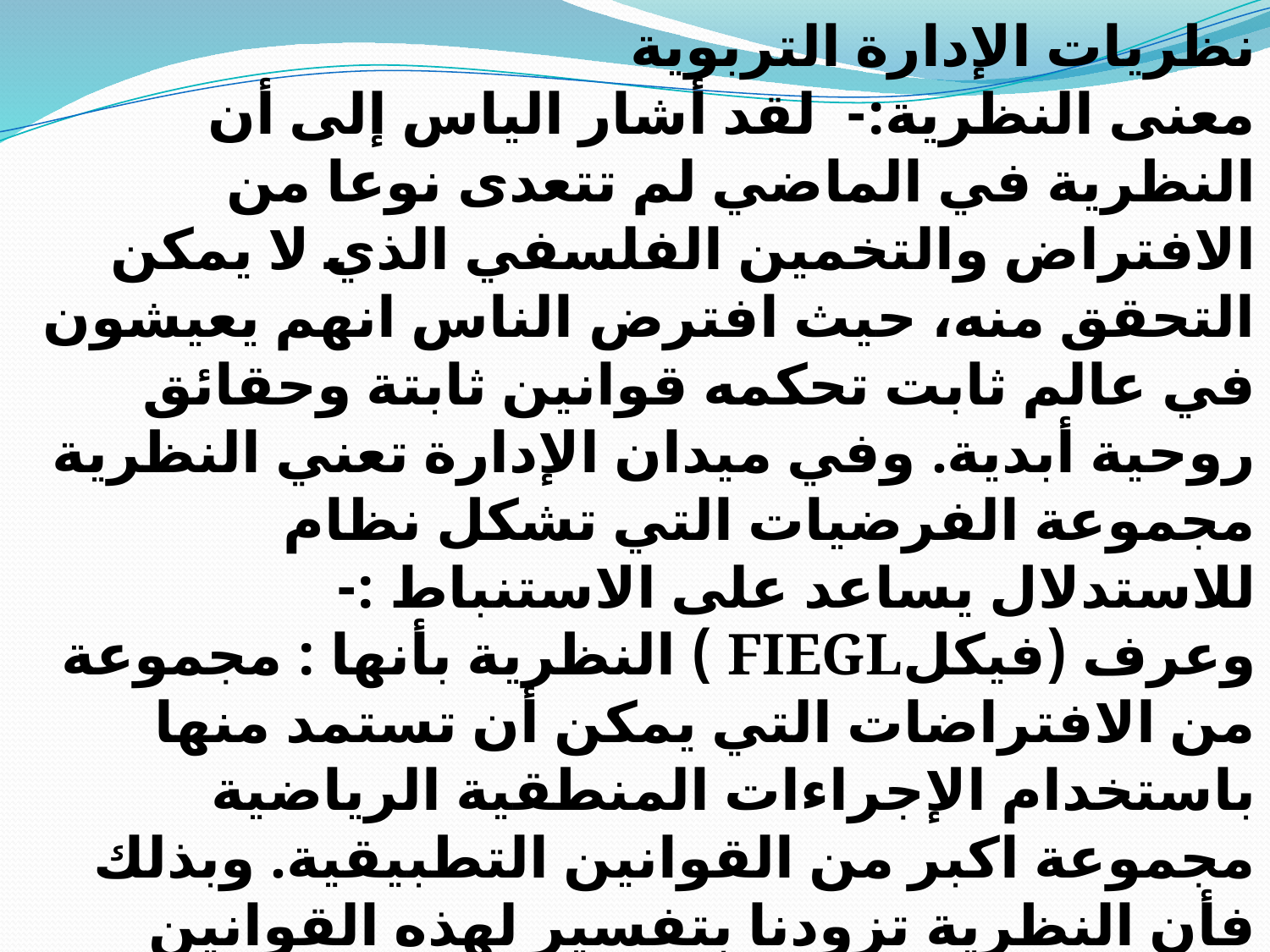

نظريات الإدارة التربوية
معنى النظرية:-  لقد أشار الياس إلى أن النظرية في الماضي لم تتعدى نوعا من الافتراض والتخمين الفلسفي الذي لا يمكن التحقق منه، حيث افترض الناس انهم يعيشون في عالم ثابت تحكمه قوانین ثابتة وحقائق روحية أبدية. وفي ميدان الإدارة تعني النظرية مجموعة الفرضيات التي تشكل نظام للاستدلال يساعد على الاستنباط :-
وعرف (فيكلFIEGL ) النظرية بأنها : مجموعة من الافتراضات التي يمكن أن تستمد منها باستخدام الإجراءات المنطقية الرياضية مجموعة اكبر من القوانين التطبيقية. وبذلك فأن النظرية تزودنا بتفسير لهذه القوانين التطبيقية، وتوحد المجالات غير المتجانسة للمادة أو الموضوع الذي تميزه القوانين التطبيقية.